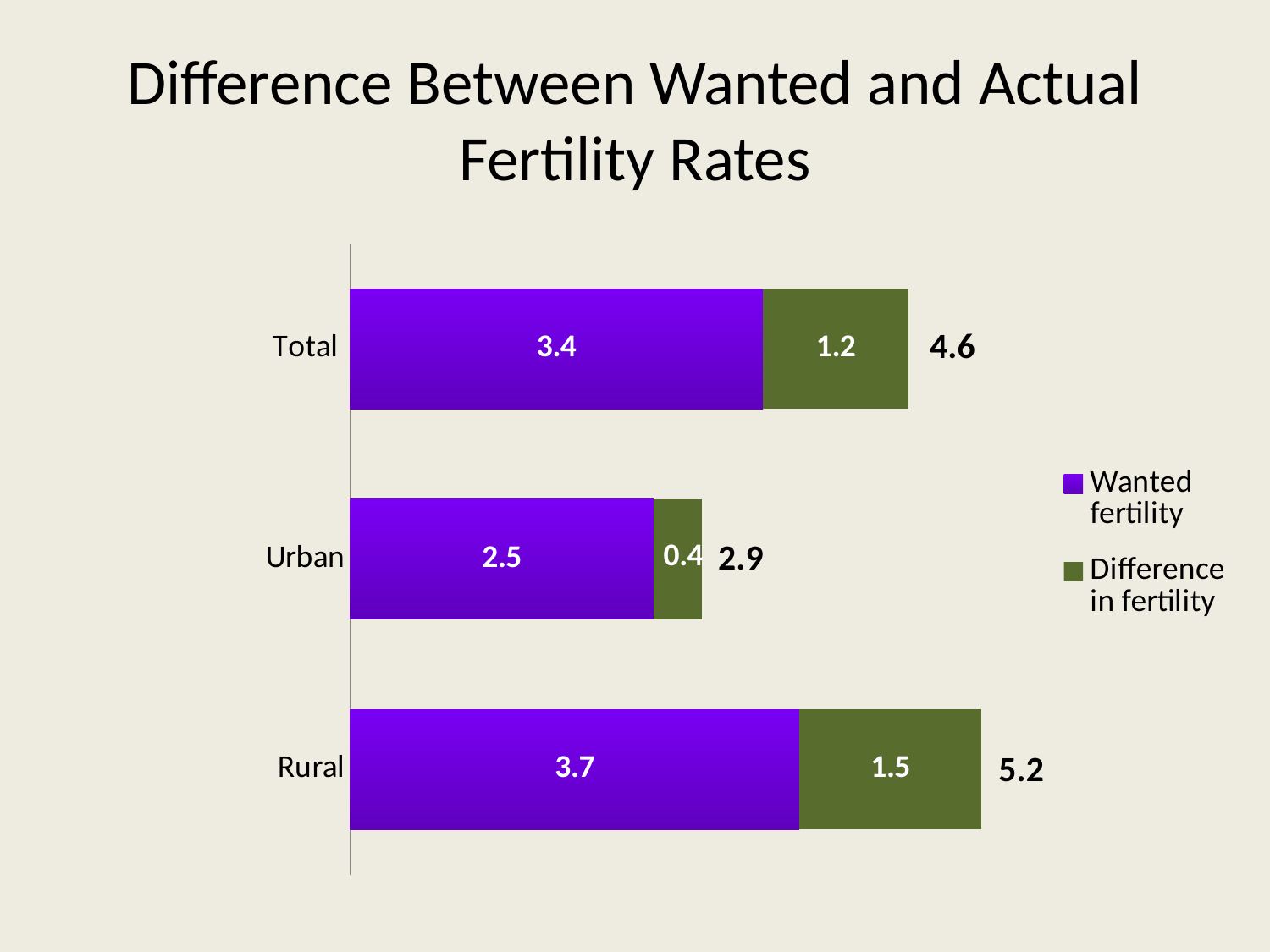

# Difference Between Wanted and Actual Fertility Rates

### Chart

| Category | Wanted fertility | Difference in fertility |
|---|---|---|
| Total  | 3.4 | 1.199999999999999 |
| Urban | 2.5 | 0.4 |
| Rural | 3.7 | 1.5 |
4.6

2.9

5.2